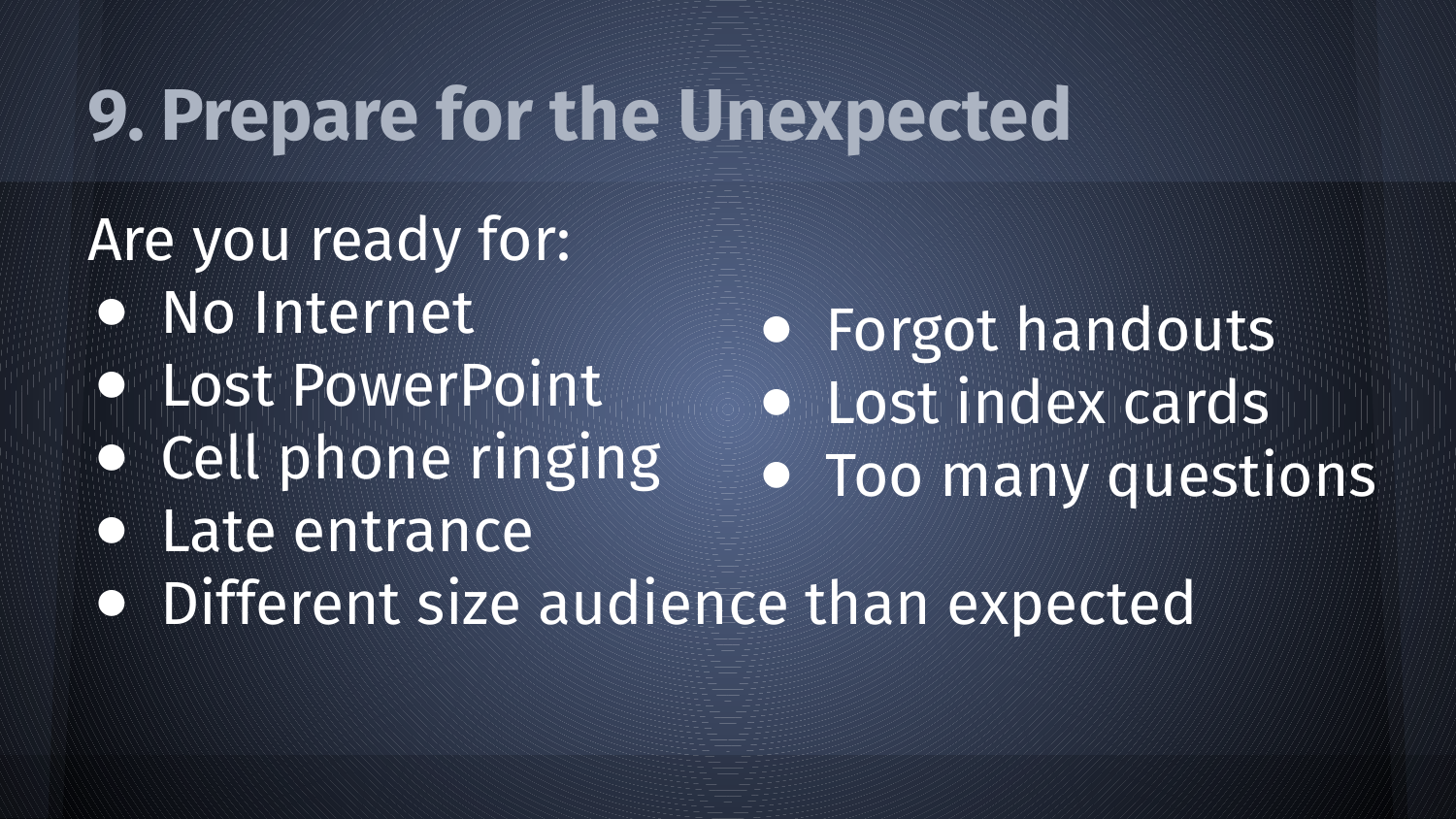

# Prepare for the Unexpected
Are you ready for:
No Internet
Lost PowerPoint
Cell phone ringing
Late entrance
Different size audience than expected
Forgot handouts
Lost index cards
Too many questions